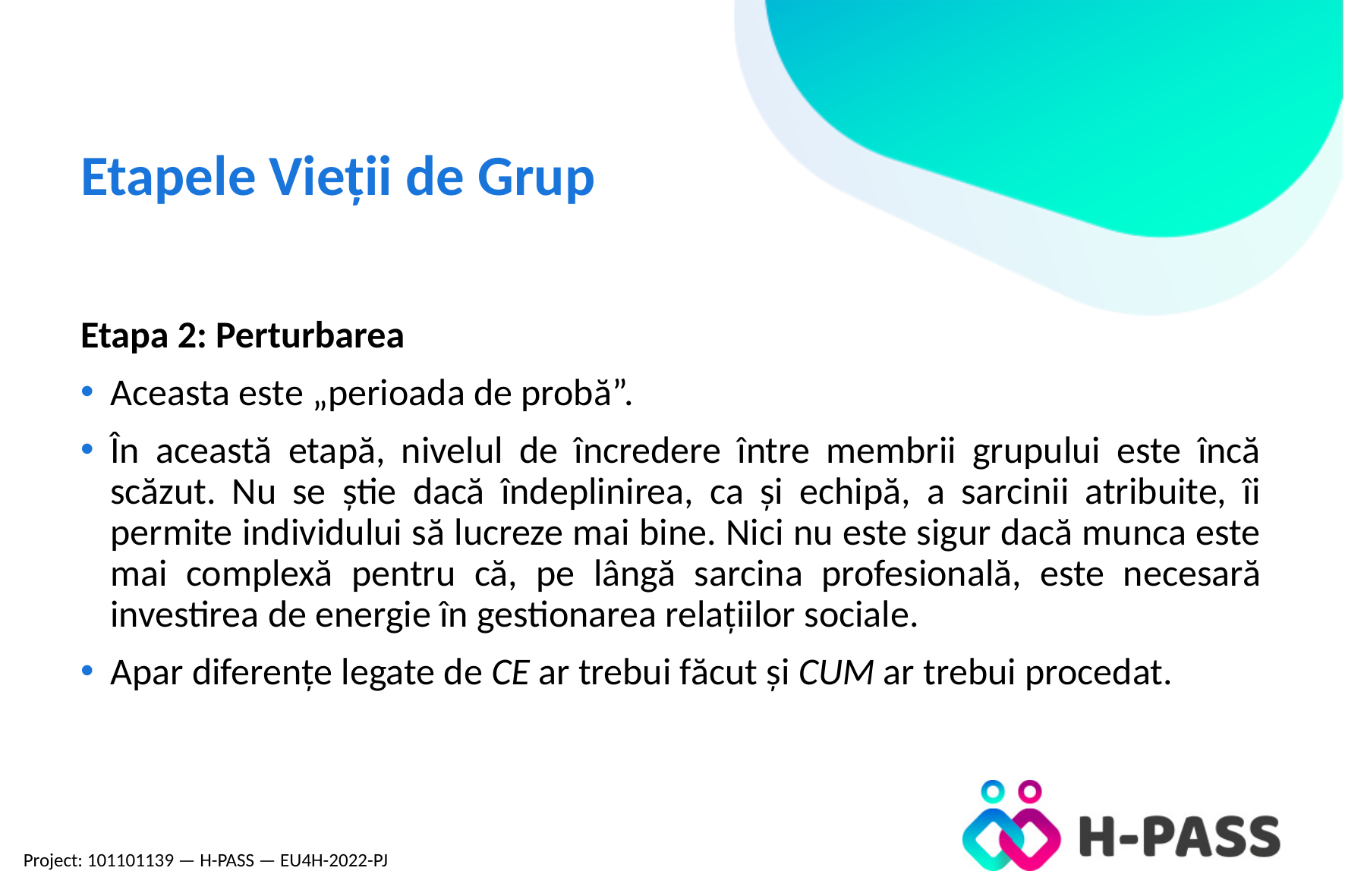

# Etapele Vieții de Grup
Etapa 2: Perturbarea
Aceasta este „perioada de probă”.
În această etapă, nivelul de încredere între membrii grupului este încă scăzut. Nu se știe dacă îndeplinirea, ca și echipă, a sarcinii atribuite, îi permite individului să lucreze mai bine. Nici nu este sigur dacă munca este mai complexă pentru că, pe lângă sarcina profesională, este necesară investirea de energie în gestionarea relațiilor sociale.
Apar diferențe legate de CE ar trebui făcut și CUM ar trebui procedat.
Project: 101101139 — H-PASS — EU4H-2022-PJ